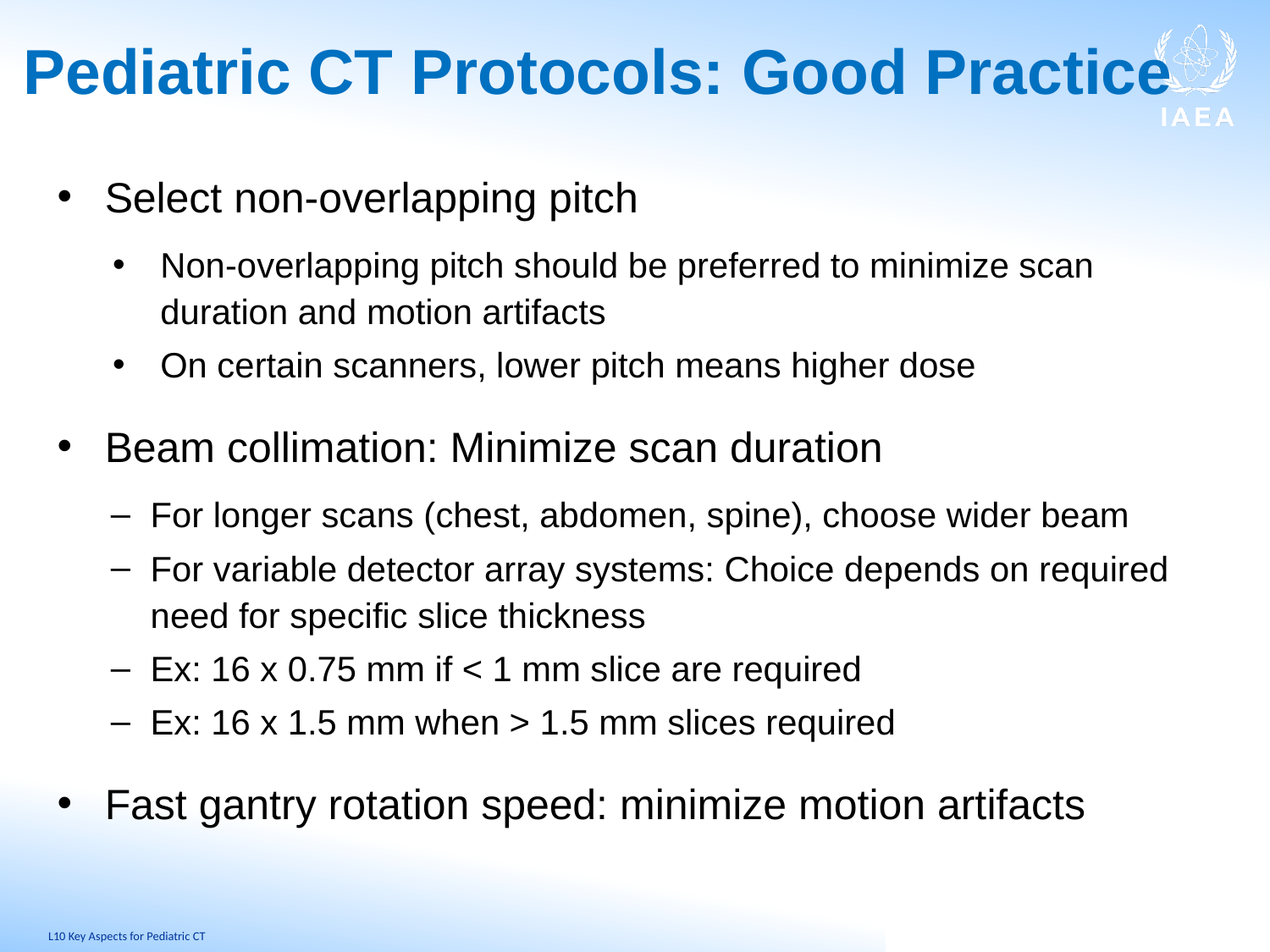

# Pediatric CT Protocols: Good Practice

Select non-overlapping pitch
Non-overlapping pitch should be preferred to minimize scan duration and motion artifacts
On certain scanners, lower pitch means higher dose
Beam collimation: Minimize scan duration
For longer scans (chest, abdomen, spine), choose wider beam
For variable detector array systems: Choice depends on required  need for specific slice thickness
Ex: 16 x 0.75 mm if < 1 mm slice are required
Ex: 16 x 1.5 mm when > 1.5 mm slices required
Fast gantry rotation speed: minimize motion artifacts